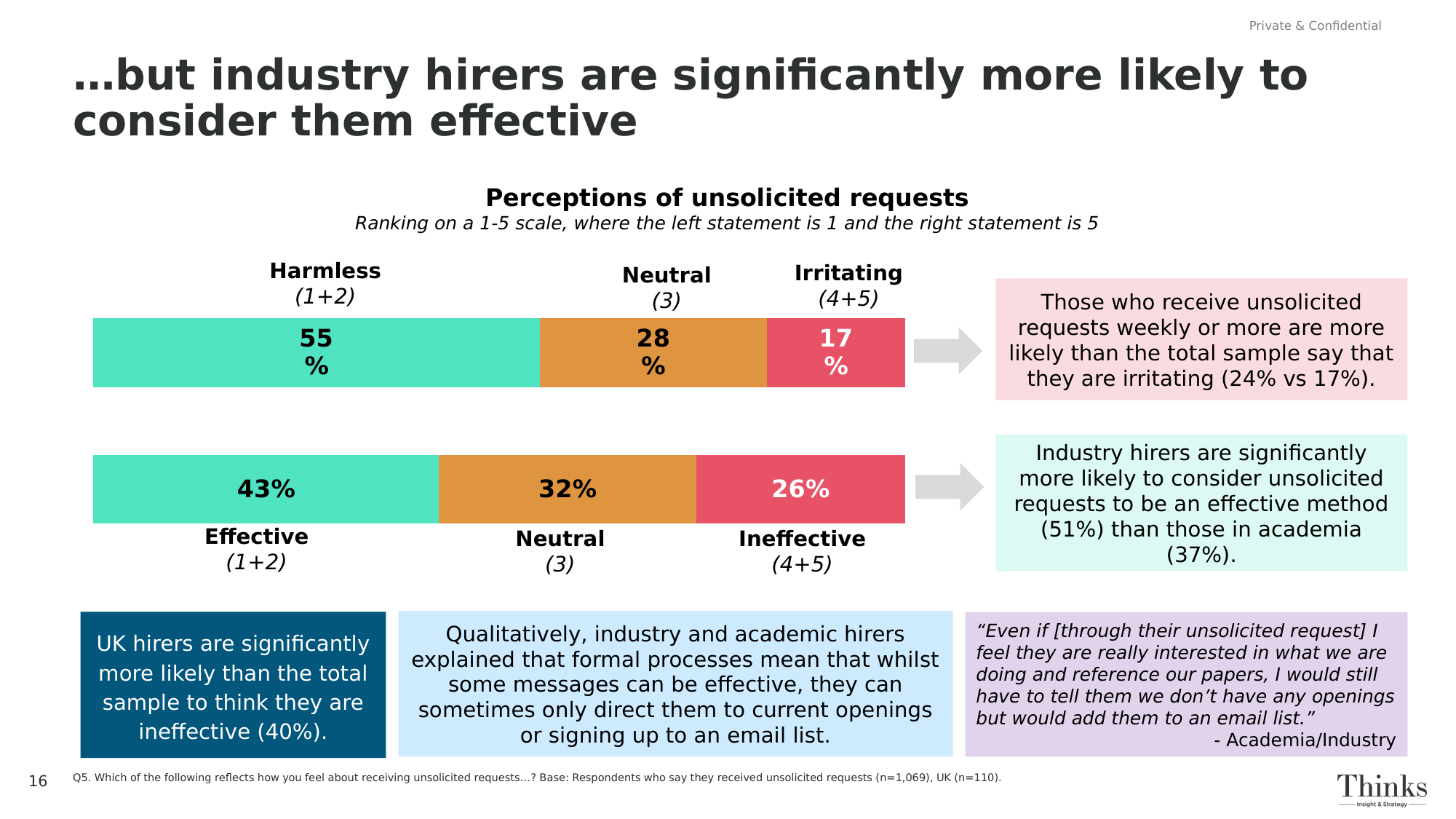

Private & Confidential
…but industry hirers are significantly more likely to consider them effective
Perceptions of unsolicited requests
Ranking on a 1-5 scale, where the left statement is 1 and the right statement is 5
Harmless
(1+2)
Irritating
(4+5)
Neutral
(3)

### Chart

| Category | Harmless (1+2) | Neutral (3) | Irritating (4+5) |
|---|---|---|---|
| Total | 0.55 | 0.28 | 0.17 |
Those who receive unsolicited requests weekly or more are more likely than the total sample say that they are irritating (24% vs 17%).

### Chart

| Category | Effective (1+2) | Neutral (3) | Ineffective (4+5) |
|---|---|---|---|
| Total | 0.43 | 0.32 | 0.26 |
Industry hirers are significantly more likely to consider unsolicited requests to be an effective method (51%) than those in academia (37%).

Effective
(1+2)
Neutral
(3)
Ineffective
(4+5)

Qualitatively, industry and academic hirers explained that formal processes mean that whilst some messages can be effective, they can sometimes only direct them to current openings or signing up to an email list.
UK hirers are significantly more likely than the total sample to think they are ineffective (40%).
“Even if [through their unsolicited request] I feel they are really interested in what we are doing and reference our papers, I would still have to tell them we don’t have any openings but would add them to an email list.”
 - Academia/Industry
16
Q5. Which of the following reflects how you feel about receiving unsolicited requests…? Base: Respondents who say they received unsolicited requests (n=1,069), UK (n=110).